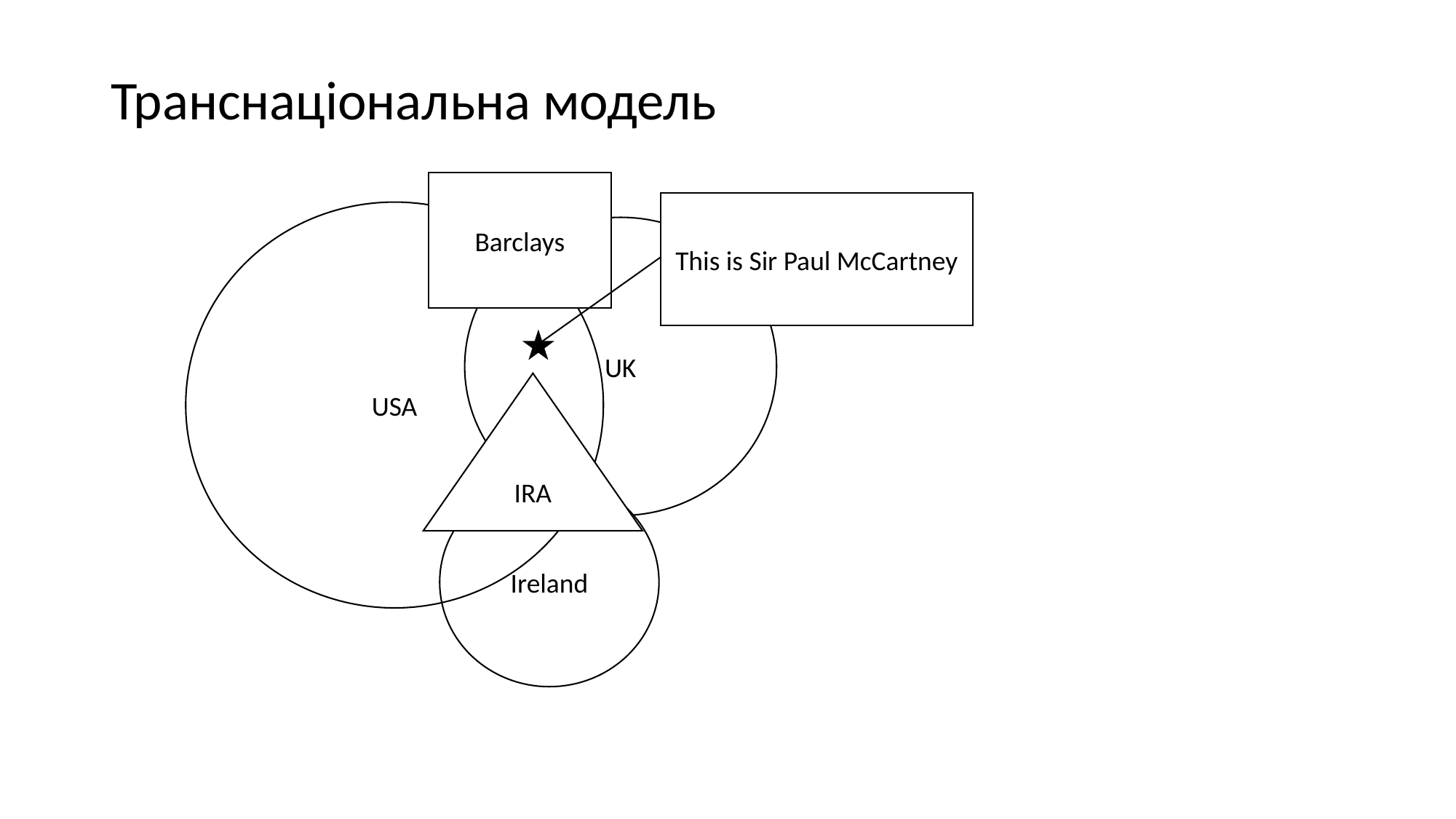

# Транснаціональна модель

Barclays
This is Sir Paul McCartney
USA
UK

IRA
Ireland